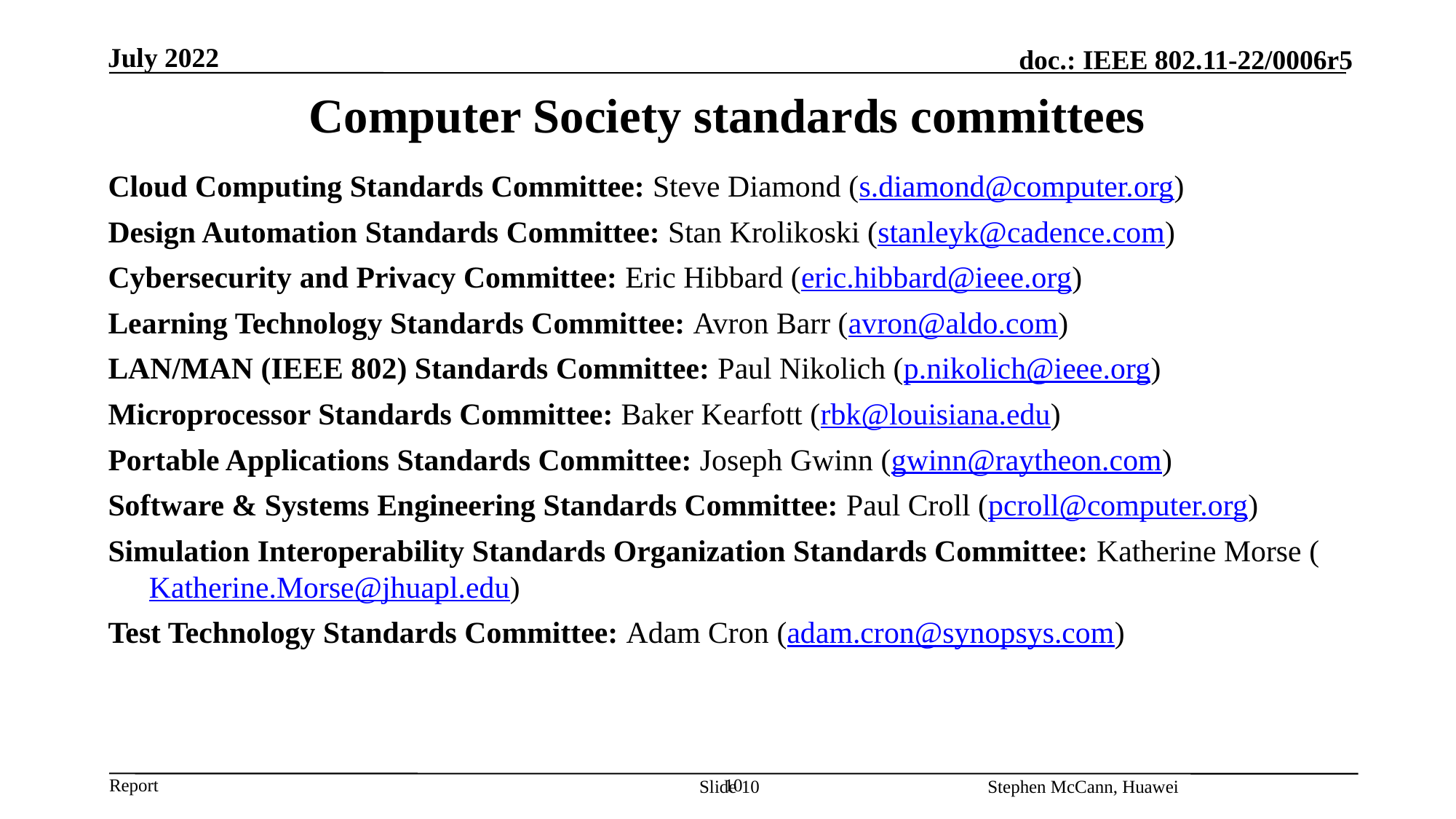

July 2022
# Computer Society standards committees
Cloud Computing Standards Committee: Steve Diamond (s.diamond@computer.org)
Design Automation Standards Committee: Stan Krolikoski (stanleyk@cadence.com)
Cybersecurity and Privacy Committee: Eric Hibbard (eric.hibbard@ieee.org)
Learning Technology Standards Committee: Avron Barr (avron@aldo.com)
LAN/MAN (IEEE 802) Standards Committee: Paul Nikolich (p.nikolich@ieee.org)
Microprocessor Standards Committee: Baker Kearfott (rbk@louisiana.edu)
Portable Applications Standards Committee: Joseph Gwinn (gwinn@raytheon.com)
Software & Systems Engineering Standards Committee: Paul Croll (pcroll@computer.org)
Simulation Interoperability Standards Organization Standards Committee: Katherine Morse (Katherine.Morse@jhuapl.edu)
Test Technology Standards Committee: Adam Cron (adam.cron@synopsys.com)

Slide 10
Stephen McCann, Huawei
10